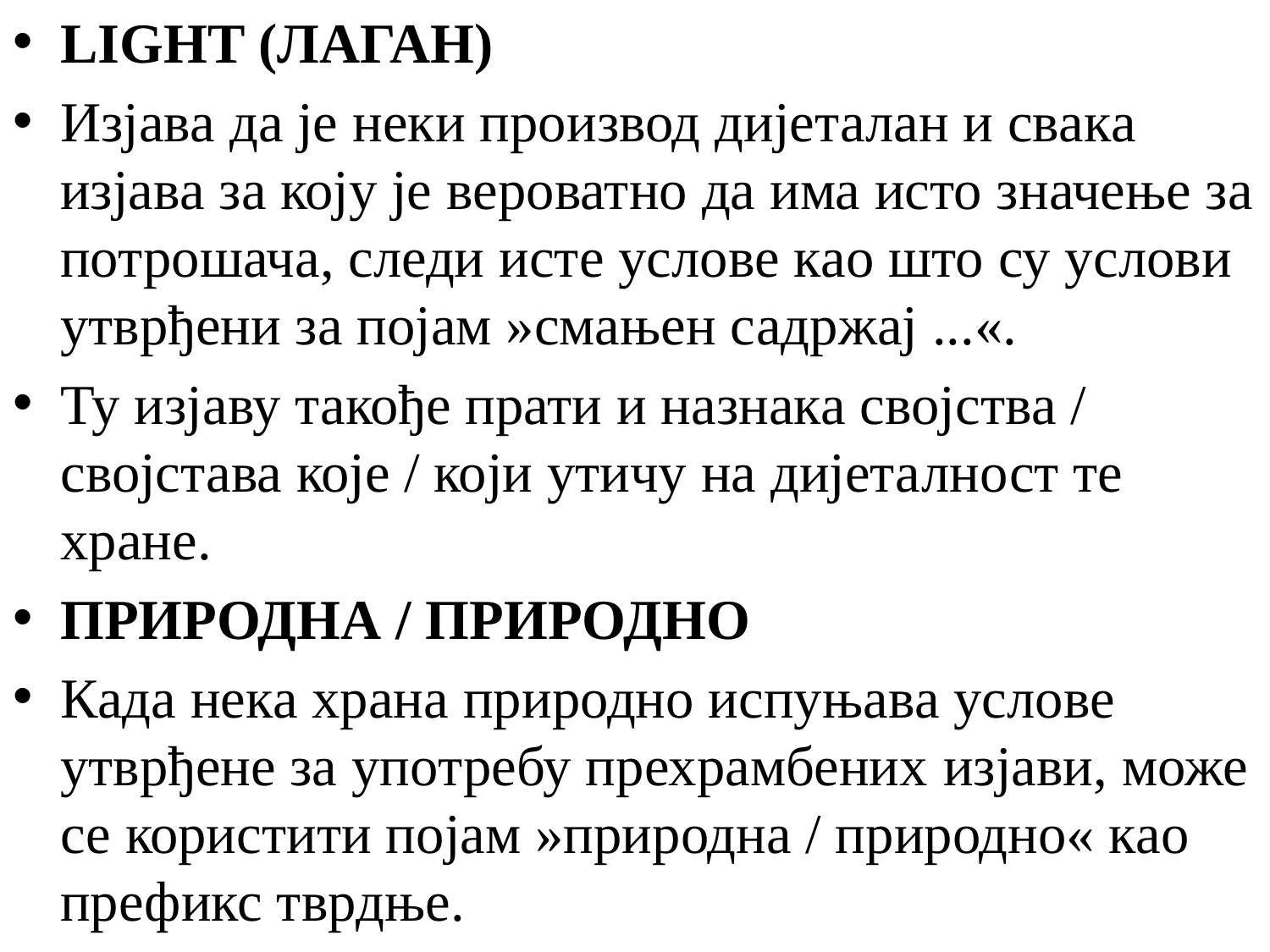

LIGHT (ЛАГАН)
Изјава да је неки производ дијеталан и свака изјава за коју је вероватно да има исто значење за потрошача, следи исте услове као што су услови утврђени за појам »смањен садржај ...«.
Ту изјаву такође прати и назнака својства / својстава које / који утичу на дијеталност те хране.
ПРИРОДНА / ПРИРОДНО
Када нека храна природно испуњава услове утврђене за употребу прехрамбених изјави, може се користити појам »природна / природно« као префикс тврдње.